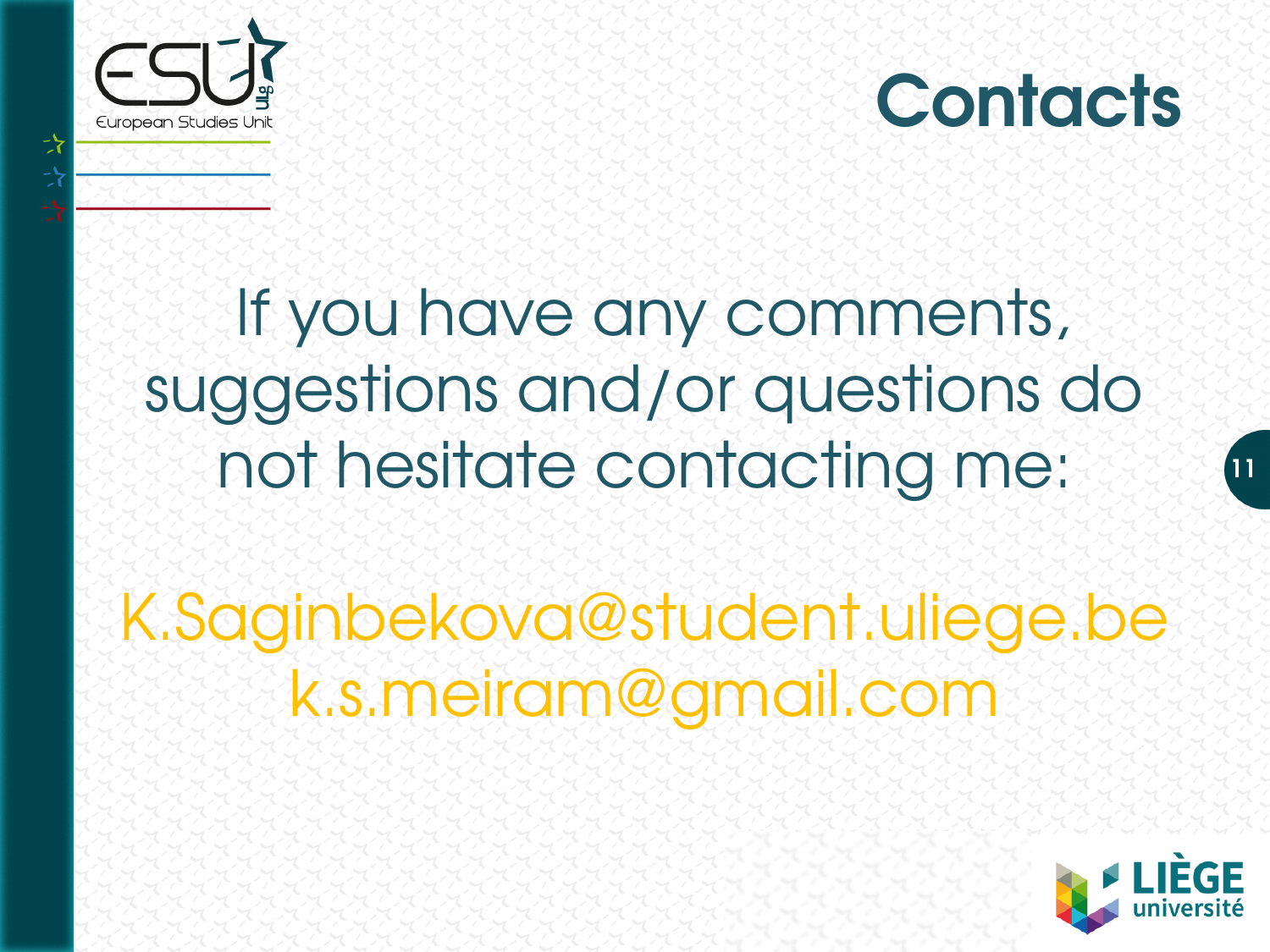

Contacts
 If you have any comments, suggestions and/or questions do not hesitate contacting me:
K.Saginbekova@student.uliege.be
k.s.meiram@gmail.com

11
11